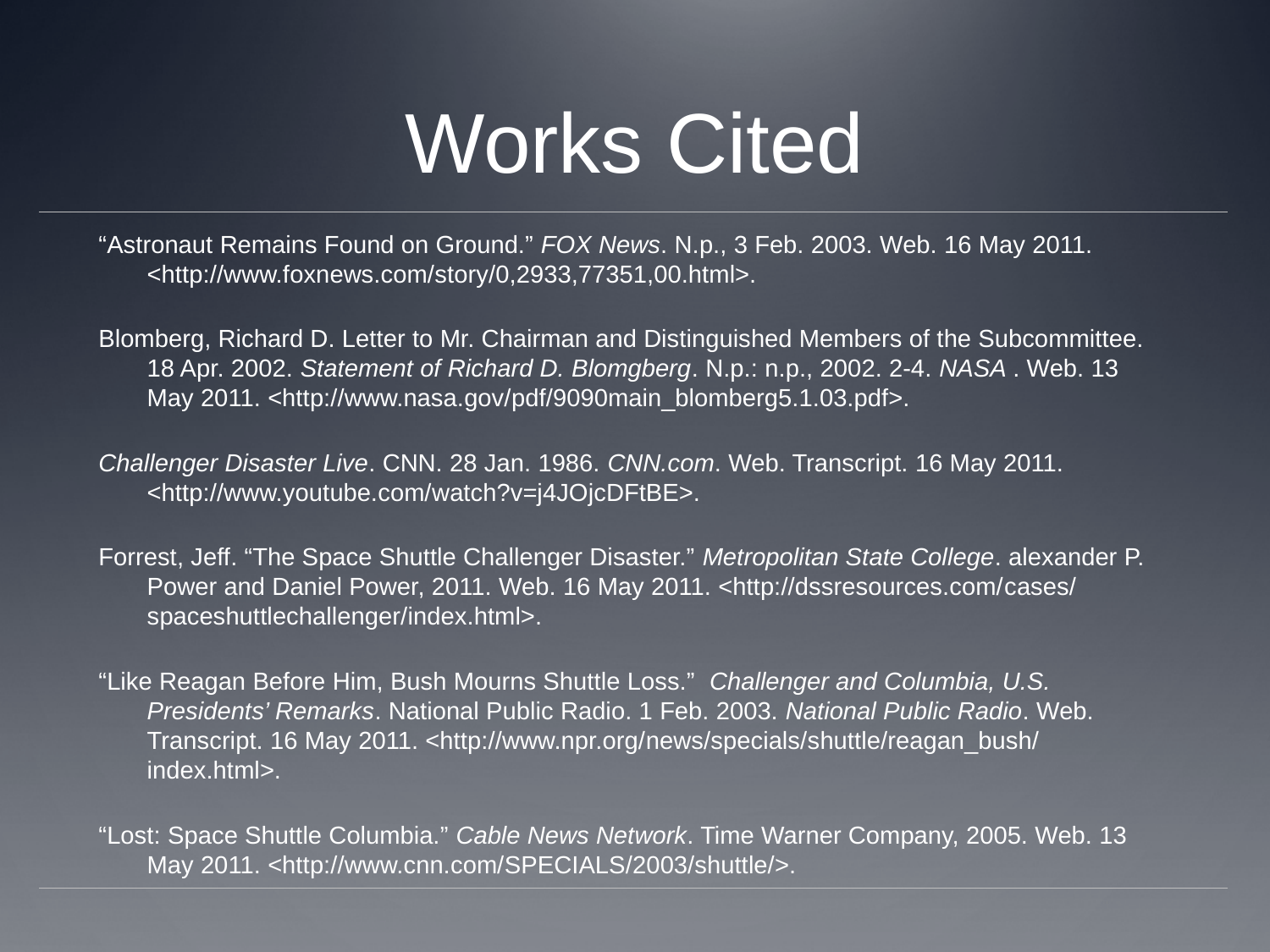

# Works Cited
“Astronaut Remains Found on Ground.” FOX News. N.p., 3 Feb. 2003. Web. 16 May 2011. <http://www.foxnews.com/‌story/‌0,2933,77351,00.html>.
Blomberg, Richard D. Letter to Mr. Chairman and Distinguished Members of the Subcommittee. 18 Apr. 2002. Statement of Richard D. Blomgberg. N.p.: n.p., 2002. 2-4. NASA . Web. 13 May 2011. <http://www.nasa.gov/‌pdf/‌9090main_blomberg5.1.03.pdf>.
Challenger Disaster Live. CNN. 28 Jan. 1986. CNN.com. Web. Transcript. 16 May 2011. <http://www.youtube.com/‌watch?v=j4JOjcDFtBE>.
Forrest, Jeff. “The Space Shuttle Challenger Disaster.” Metropolitan State College. alexander P. Power and Daniel Power, 2011. Web. 16 May 2011. <http://dssresources.com/‌cases/‌spaceshuttlechallenger/‌index.html>.
“Like Reagan Before Him, Bush Mourns Shuttle Loss.”  Challenger and Columbia, U.S. Presidents’ Remarks. National Public Radio. 1 Feb. 2003. National Public Radio. Web. Transcript. 16 May 2011. <http://www.npr.org/‌news/‌specials/‌shuttle/‌reagan_bush/‌index.html>.
“Lost: Space Shuttle Columbia.” Cable News Network. Time Warner Company, 2005. Web. 13 May 2011. <http://www.cnn.com/‌SPECIALS/‌2003/‌shuttle/>.